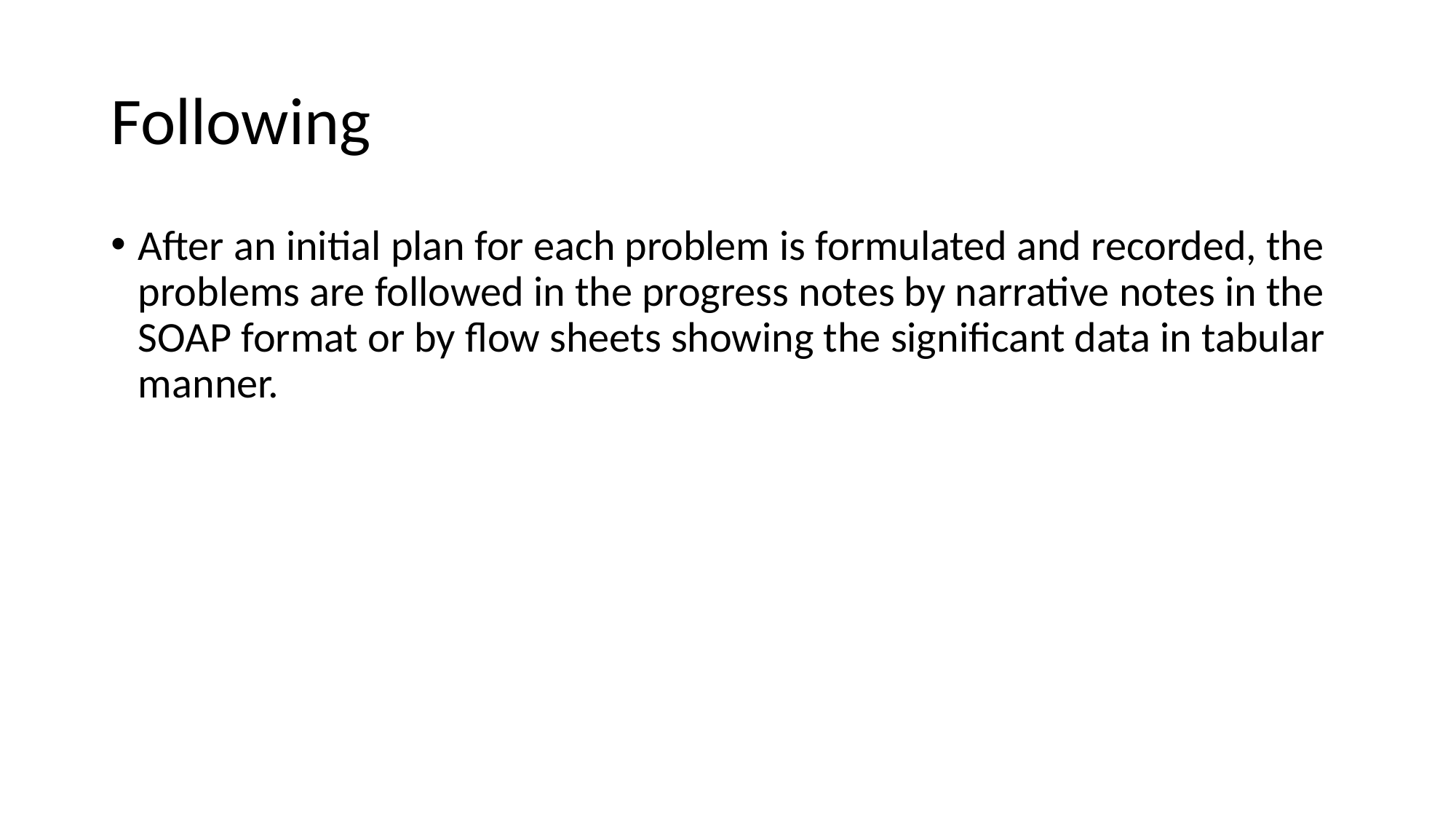

# Following
After an initial plan for each problem is formulated and recorded, the problems are followed in the progress notes by narrative notes in the SOAP format or by flow sheets showing the significant data in tabular manner.